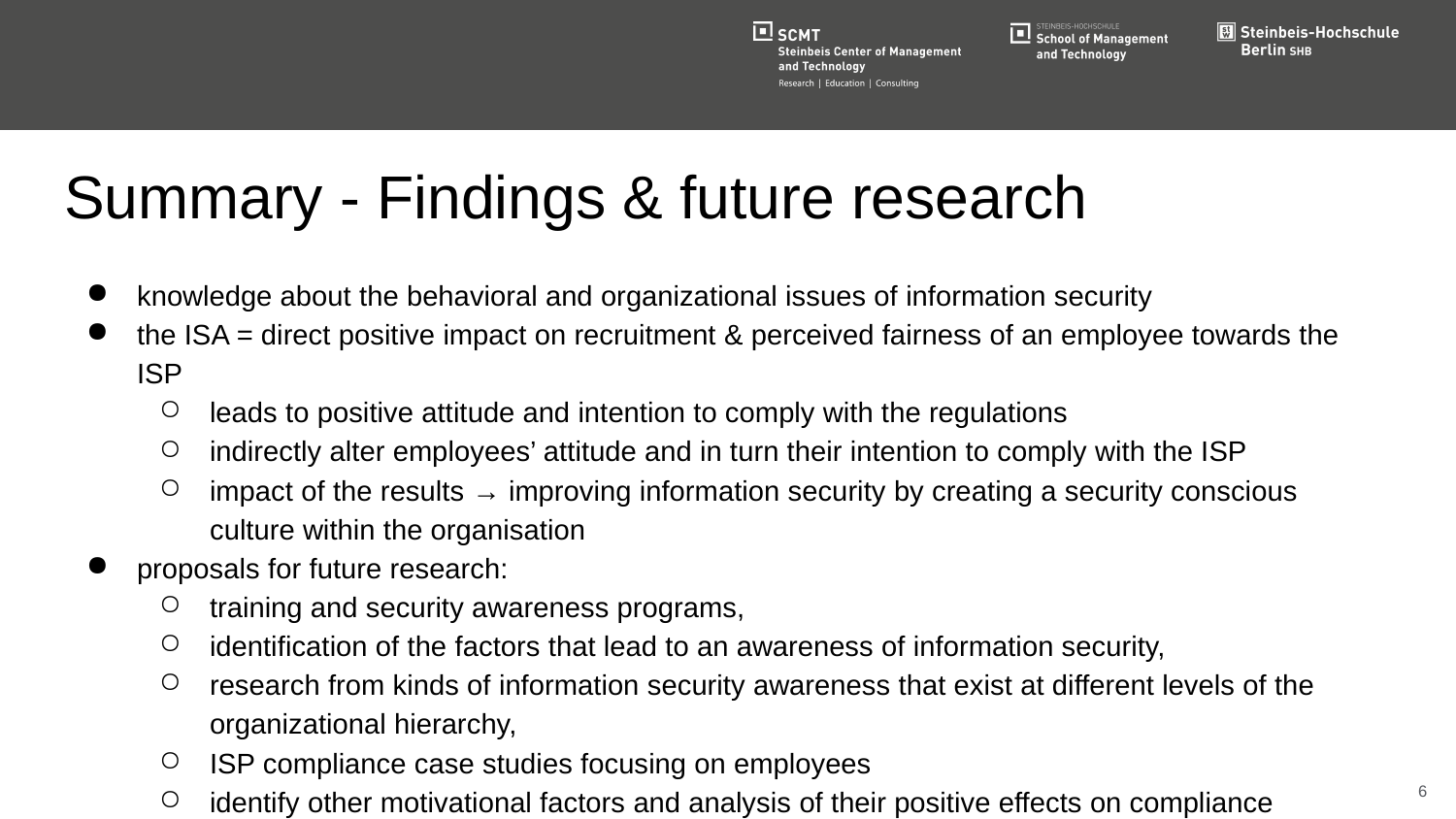

# Summary - Findings & future research
knowledge about the behavioral and organizational issues of information security
the ISA = direct positive impact on recruitment & perceived fairness of an employee towards the ISP
leads to positive attitude and intention to comply with the regulations
indirectly alter employees’ attitude and in turn their intention to comply with the ISP
impact of the results → improving information security by creating a security conscious culture within the organisation
proposals for future research:
training and security awareness programs,
identification of the factors that lead to an awareness of information security,
research from kinds of information security awareness that exist at different levels of the organizational hierarchy,
ISP compliance case studies focusing on employees
identify other motivational factors and analysis of their positive effects on compliance